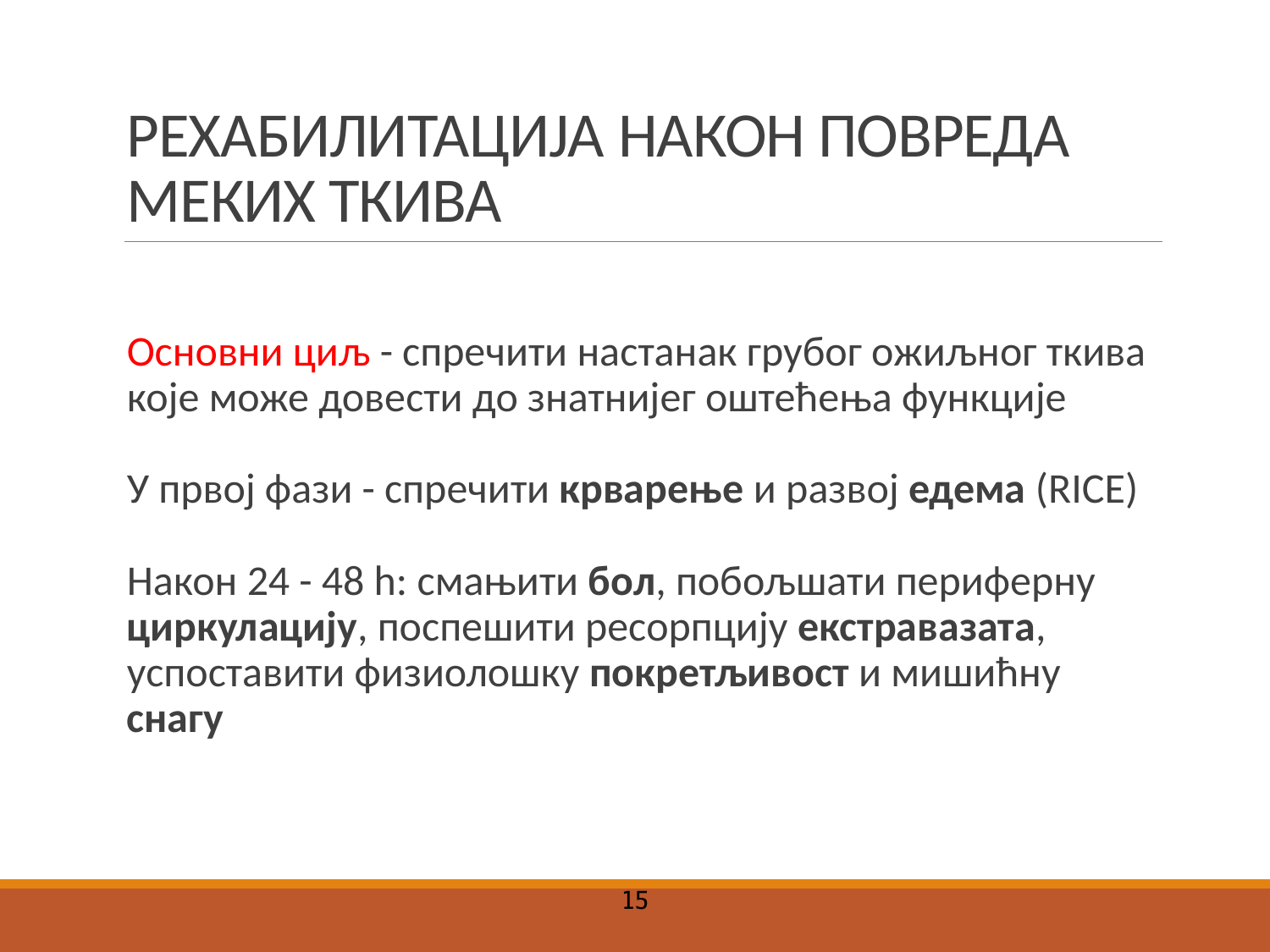

# РЕХАБИЛИТАЦИЈА НАКОН ПОВРЕДА МЕКИХ ТКИВА
Основни циљ - спречити настанак грубог ожиљног ткива које може довести до знатнијег оштећења функције
У првој фази - спречити крварење и развој едема (RICE)
Након 24 - 48 h: смањити бол, побољшати периферну циркулацију, поспешити ресорпцију екстравазата, успоставити физиолошку покретљивост и мишићну снагу
15